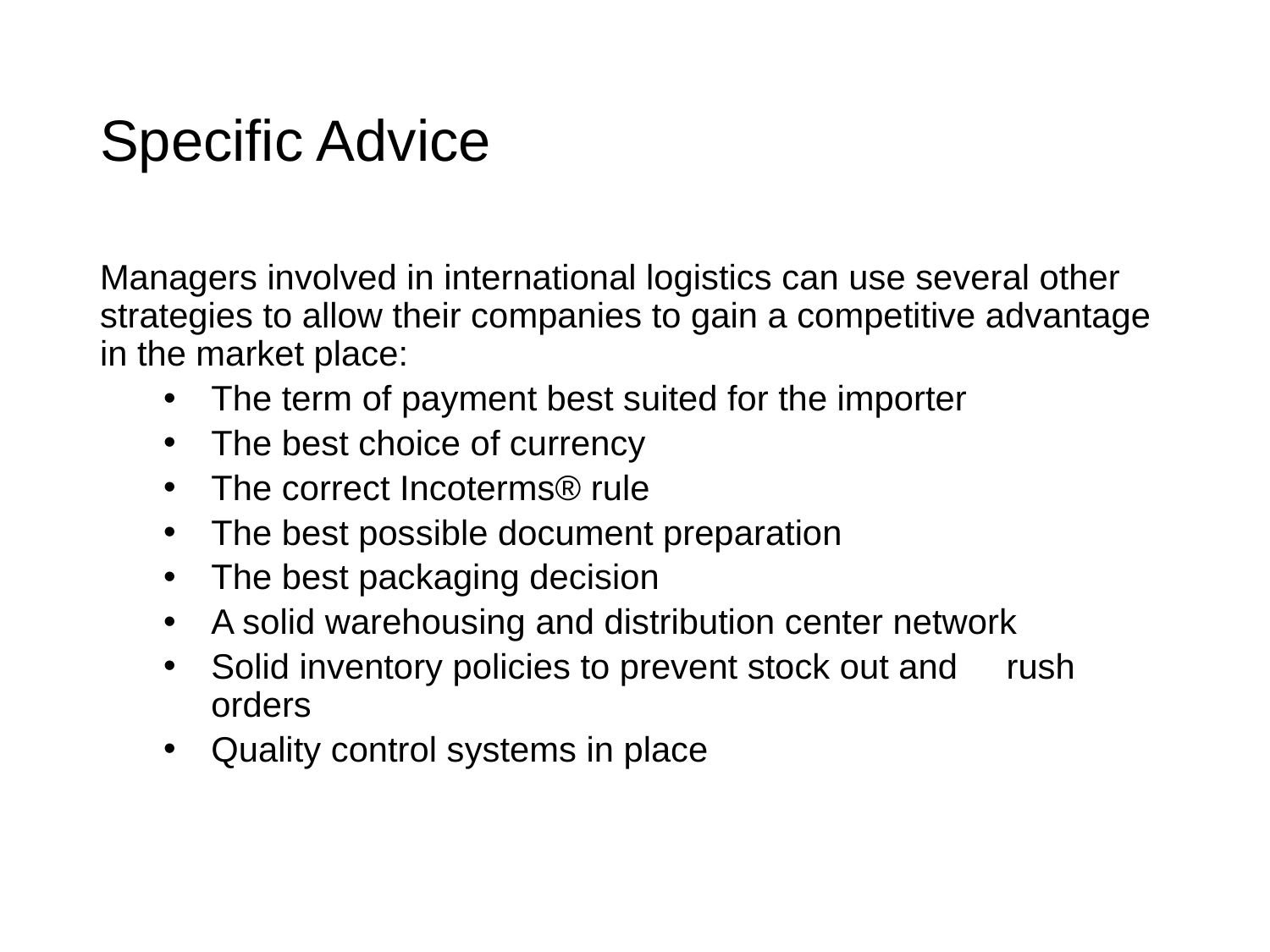

# Specific Advice
Managers involved in international logistics can use several other strategies to allow their companies to gain a competitive advantage in the market place:
The term of payment best suited for the importer
The best choice of currency
The correct Incoterms® rule
The best possible document preparation
The best packaging decision
A solid warehousing and distribution center network
Solid inventory policies to prevent stock out and     rush orders
Quality control systems in place